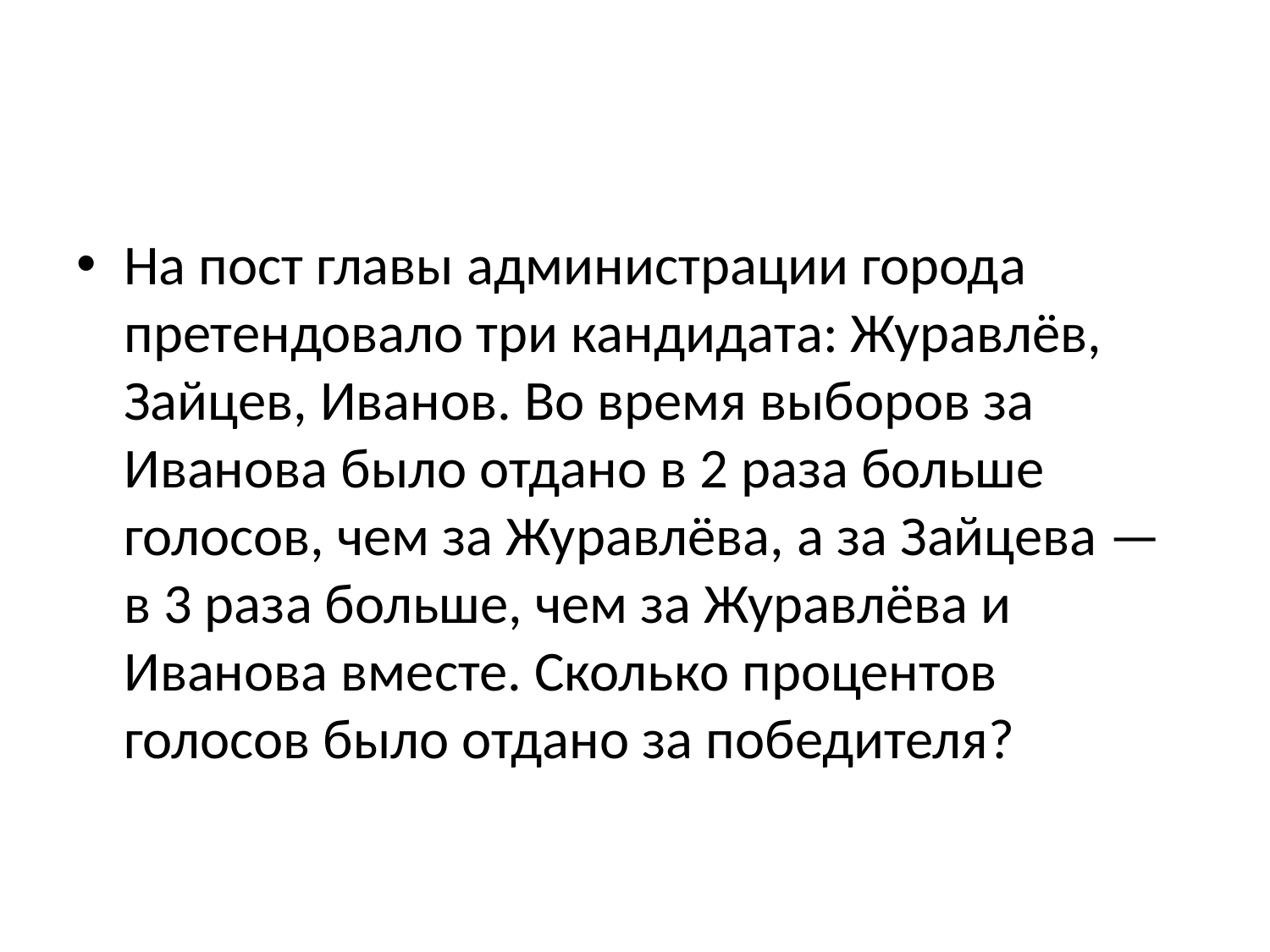

#
На пост главы администрации города претендовало три кандидата: Журавлёв, Зайцев, Иванов. Во время выборов за Иванова было отдано в 2 раза больше голосов, чем за Журавлёва, а за Зайцева — в 3 раза больше, чем за Журавлёва и Иванова вместе. Сколько процентов голосов было отдано за победителя?